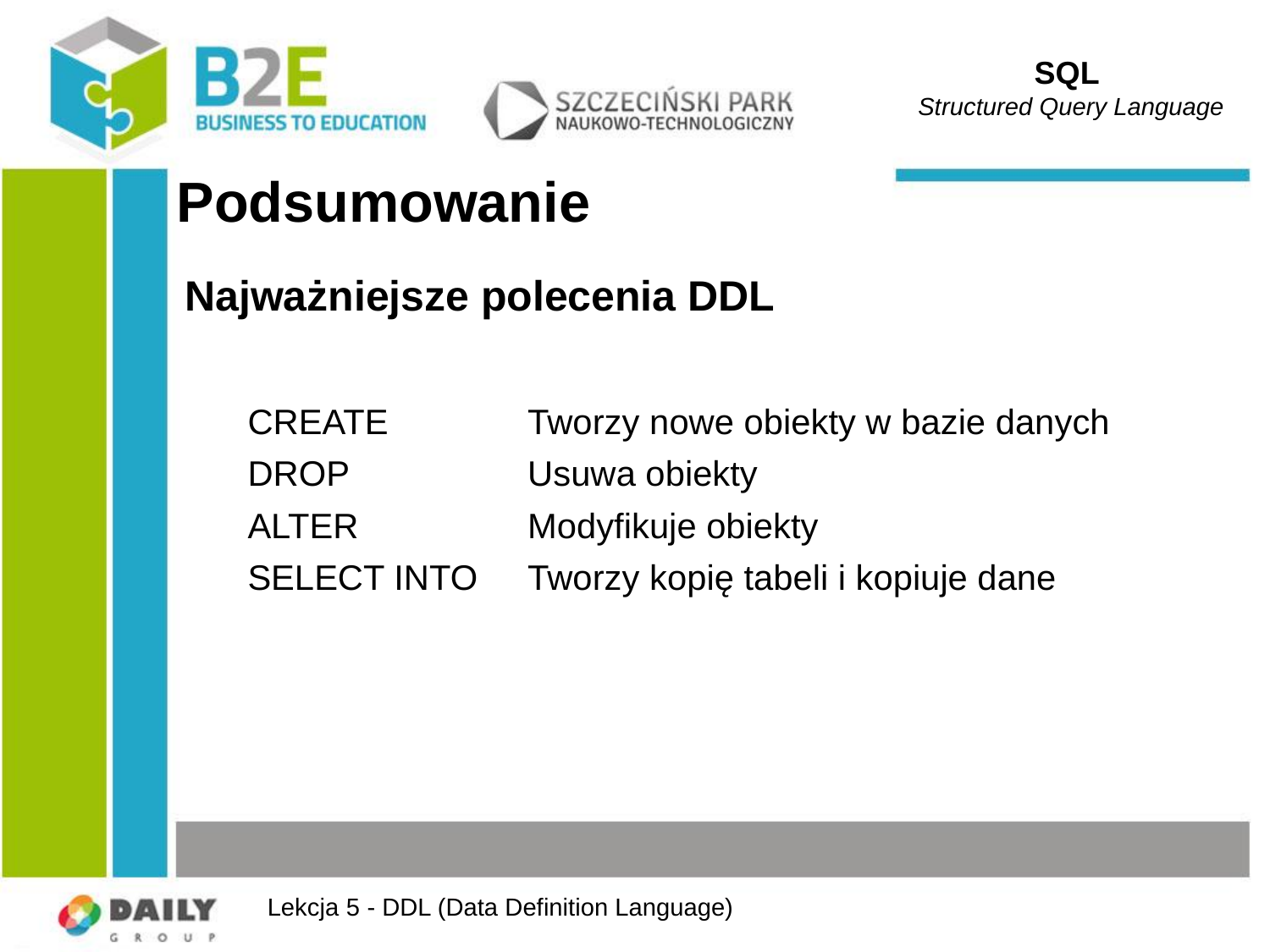

SQL
Structured Query Language
# Podsumowanie
Najważniejsze polecenia DDL
| CREATE | Tworzy nowe obiekty w bazie danych |
| --- | --- |
| DROP | Usuwa obiekty |
| ALTER | Modyfikuje obiekty |
| SELECT INTO | Tworzy kopię tabeli i kopiuje dane |
Lekcja 5 - DDL (Data Definition Language)